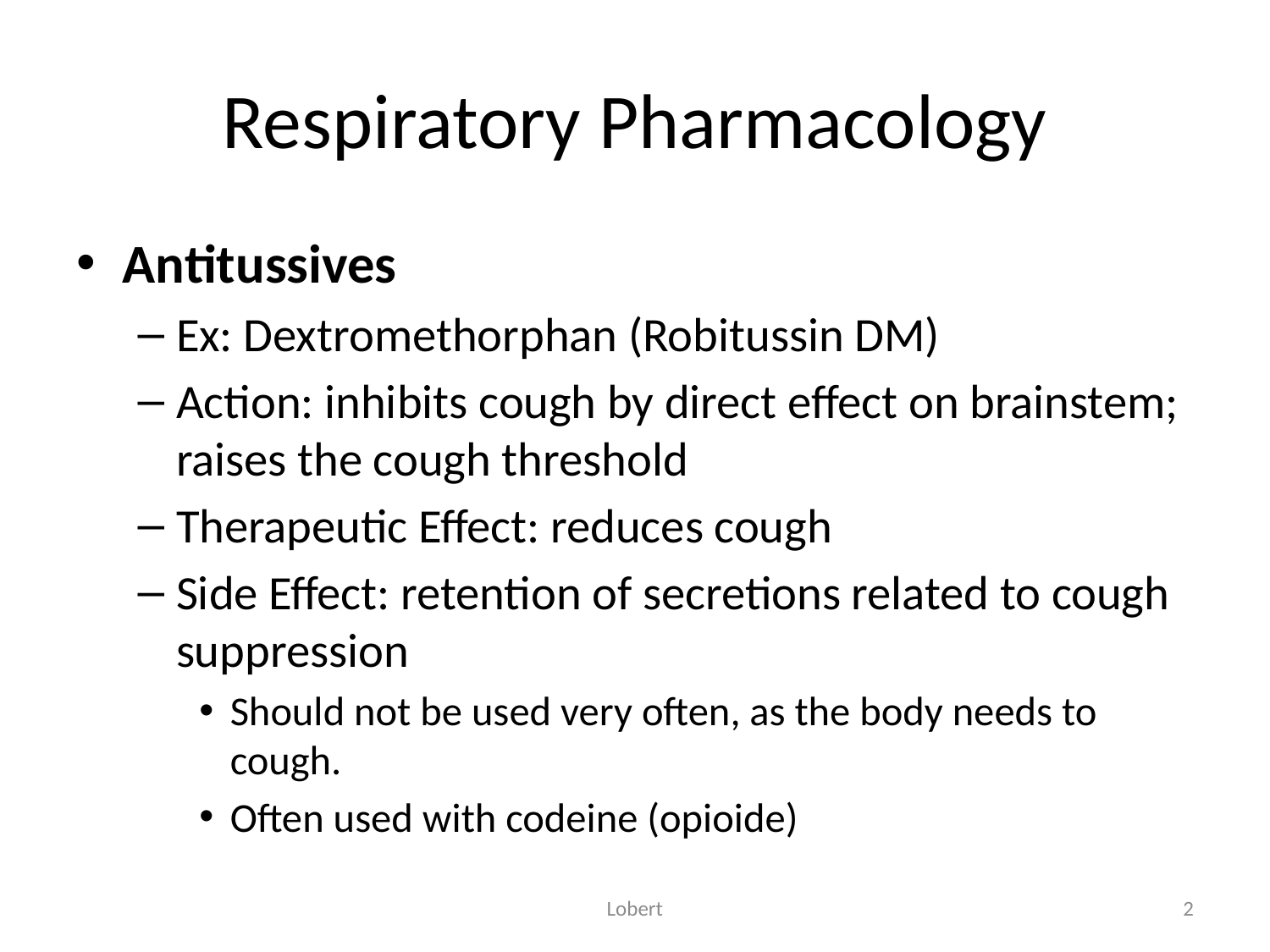

# Respiratory Pharmacology
Antitussives
Ex: Dextromethorphan (Robitussin DM)
Action: inhibits cough by direct effect on brainstem; raises the cough threshold
Therapeutic Effect: reduces cough
Side Effect: retention of secretions related to cough suppression
Should not be used very often, as the body needs to cough.
Often used with codeine (opioide)

Lobert
2